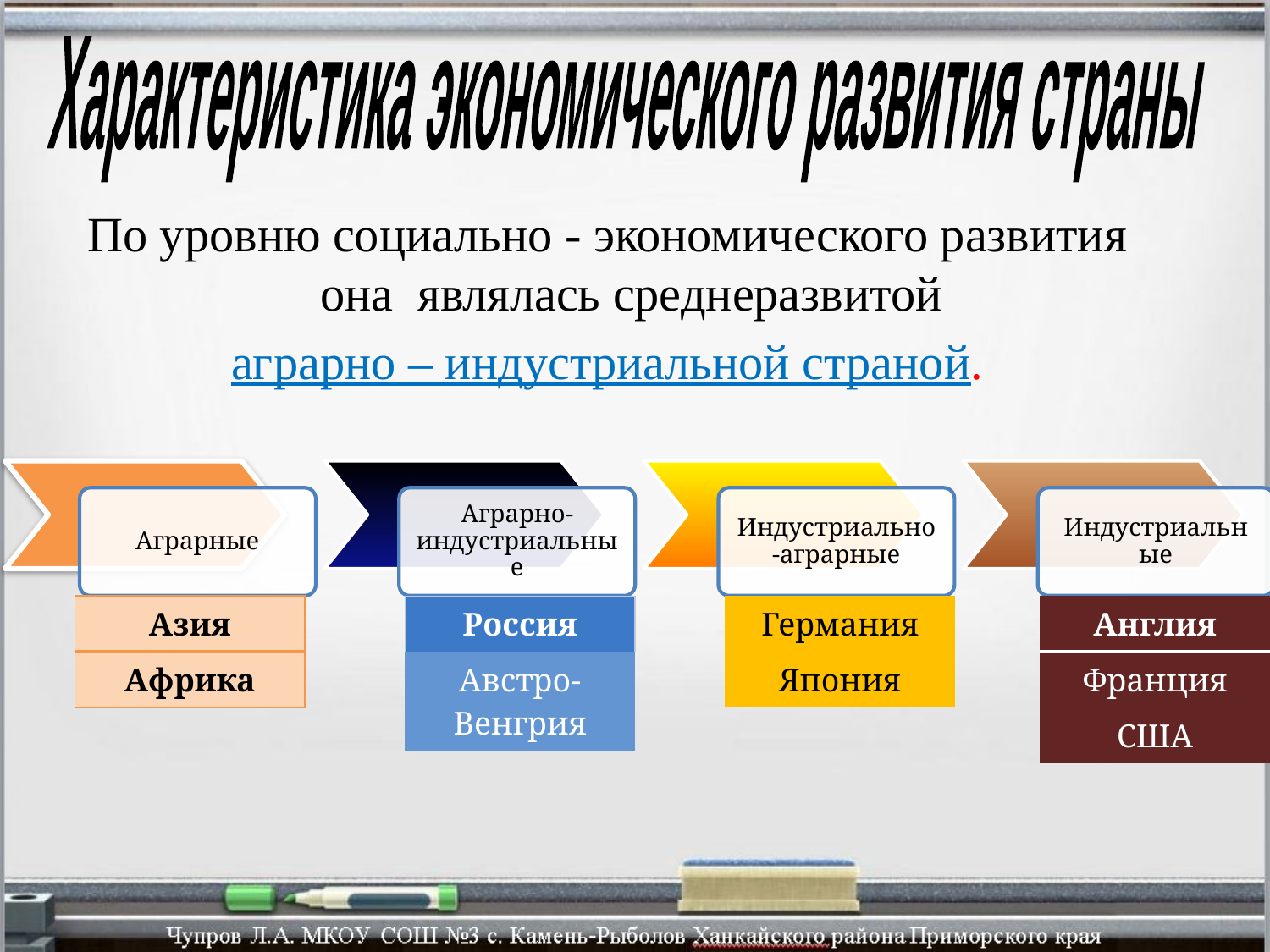

Характеристика экономического развития страны
По уровню социально - экономического развития она  являлась среднеразвитой
аграрно – индустриальной страной.
Аграрные
Аграрно-индустриальные
Индустриально-аграрные
Индустриальные
| Азия |
| --- |
| Африка |
| Россия |
| --- |
| Австро-Венгрия |
| Германия |
| --- |
| Япония |
| Англия |
| --- |
| Франция |
| США |